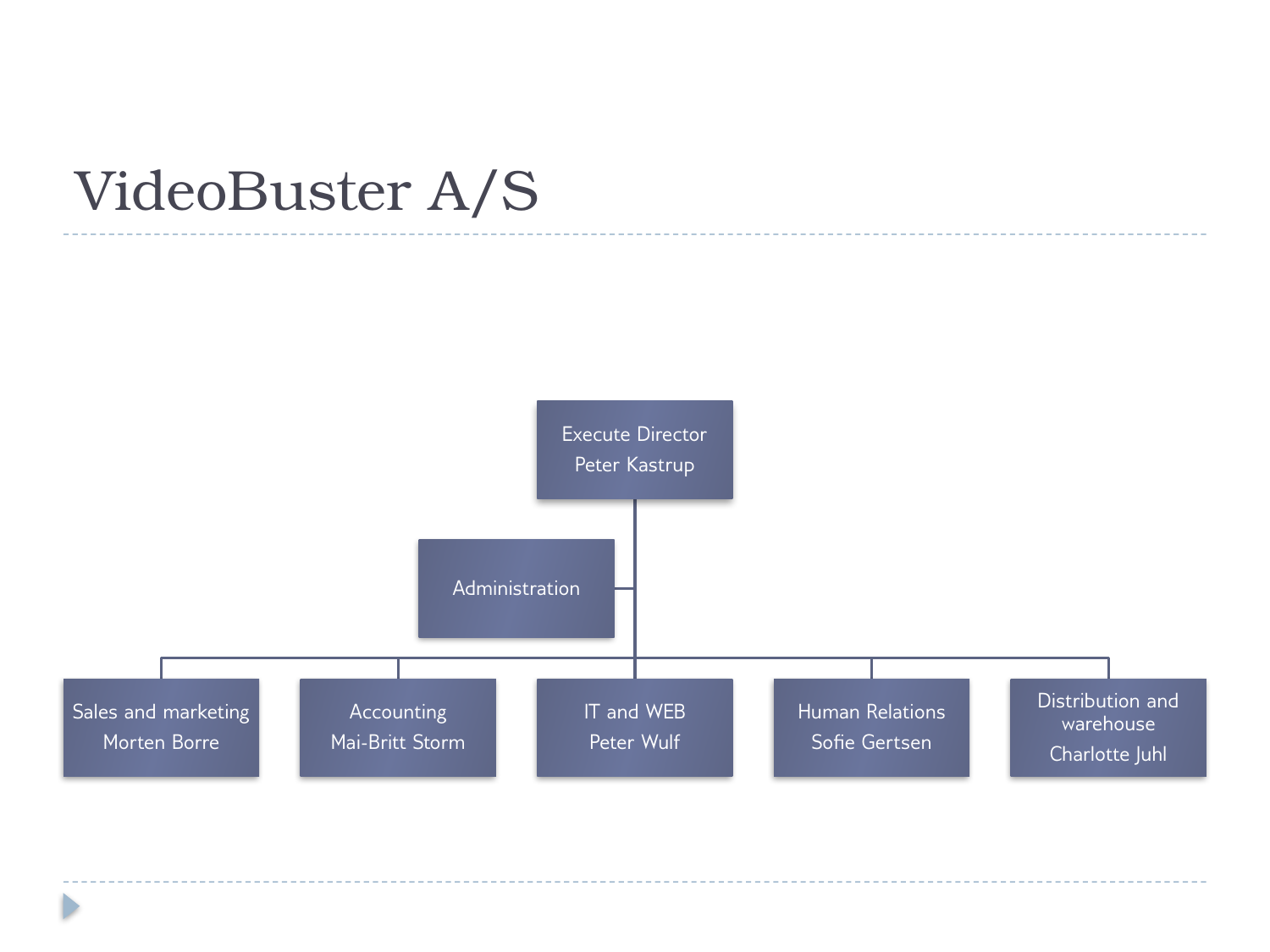

# VideoBuster A/S
Execute Director
Peter Kastrup
Sales and marketing
Morten Borre
Accounting
Mai-Britt Storm
IT and WEB
Peter Wulf
Human Relations
Sofie Gertsen
Distribution and warehouse
Charlotte Juhl
Administration